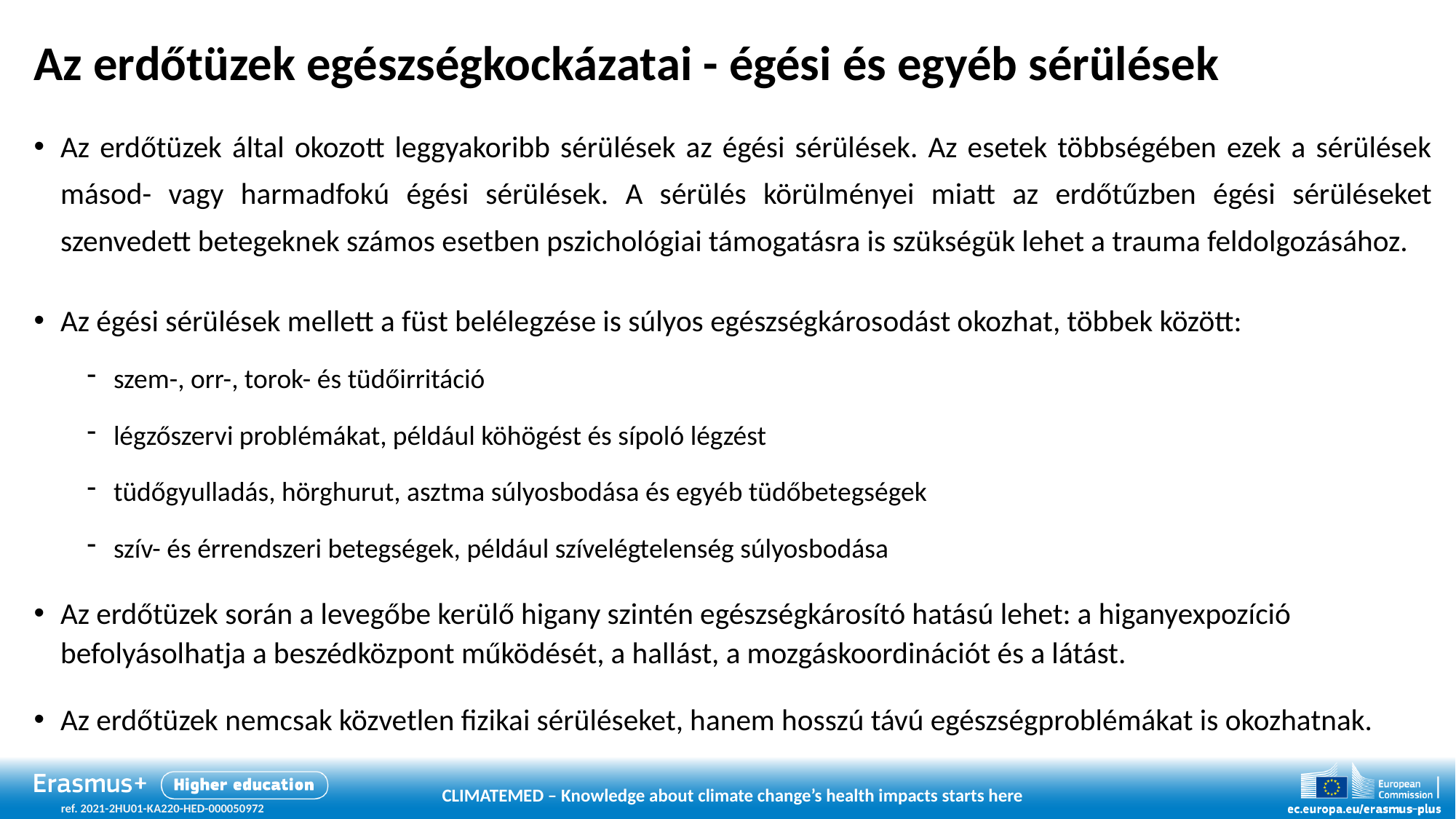

# Az erdőtüzek egészségkockázatai - égési és egyéb sérülések
Az erdőtüzek által okozott leggyakoribb sérülések az égési sérülések. Az esetek többségében ezek a sérülések másod- vagy harmadfokú égési sérülések. A sérülés körülményei miatt az erdőtűzben égési sérüléseket szenvedett betegeknek számos esetben pszichológiai támogatásra is szükségük lehet a trauma feldolgozásához.
Az égési sérülések mellett a füst belélegzése is súlyos egészségkárosodást okozhat, többek között:
szem-, orr-, torok- és tüdőirritáció
légzőszervi problémákat, például köhögést és sípoló légzést
tüdőgyulladás, hörghurut, asztma súlyosbodása és egyéb tüdőbetegségek
szív- és érrendszeri betegségek, például szívelégtelenség súlyosbodása
Az erdőtüzek során a levegőbe kerülő higany szintén egészségkárosító hatású lehet: a higanyexpozíció befolyásolhatja a beszédközpont működését, a hallást, a mozgáskoordinációt és a látást.
Az erdőtüzek nemcsak közvetlen fizikai sérüléseket, hanem hosszú távú egészségproblémákat is okozhatnak.